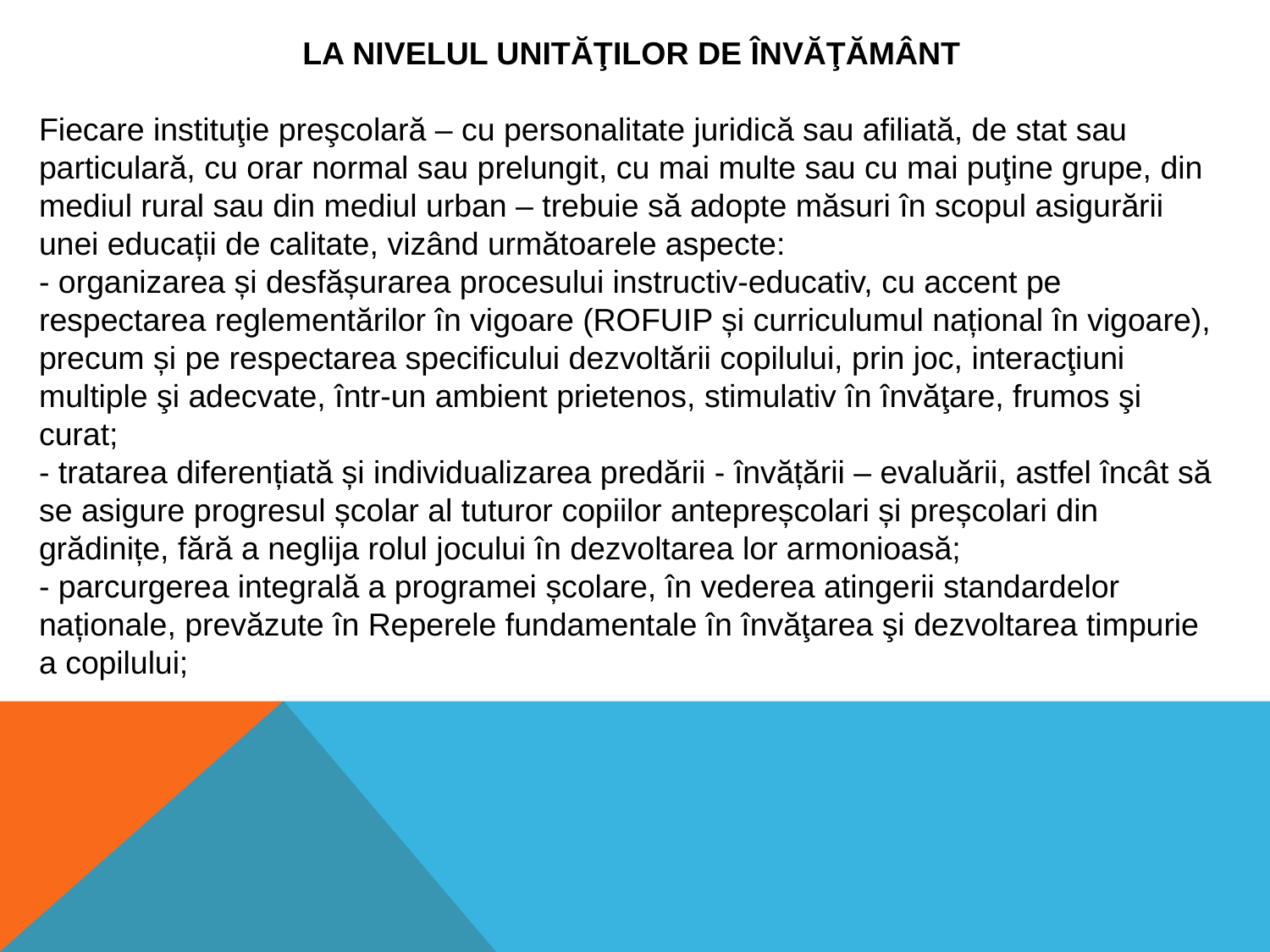

LA NIVELUL UNITĂŢILOR DE ÎNVĂŢĂMÂNT

Fiecare instituţie preşcolară – cu personalitate juridică sau afiliată, de stat sau particulară, cu orar normal sau prelungit, cu mai multe sau cu mai puţine grupe, din mediul rural sau din mediul urban – trebuie să adopte măsuri în scopul asigurării unei educații de calitate, vizând următoarele aspecte:
- organizarea și desfășurarea procesului instructiv-educativ, cu accent pe respectarea reglementărilor în vigoare (ROFUIP și curriculumul național în vigoare), precum și pe respectarea specificului dezvoltării copilului, prin joc, interacţiuni multiple şi adecvate, într-un ambient prietenos, stimulativ în învăţare, frumos şi curat;
- tratarea diferențiată și individualizarea predării - învățării – evaluării, astfel încât să se asigure progresul școlar al tuturor copiilor antepreșcolari și preșcolari din grădinițe, fără a neglija rolul jocului în dezvoltarea lor armonioasă;
- parcurgerea integrală a programei școlare, în vederea atingerii standardelor
naționale, prevăzute în Reperele fundamentale în învăţarea şi dezvoltarea timpurie
a copilului;